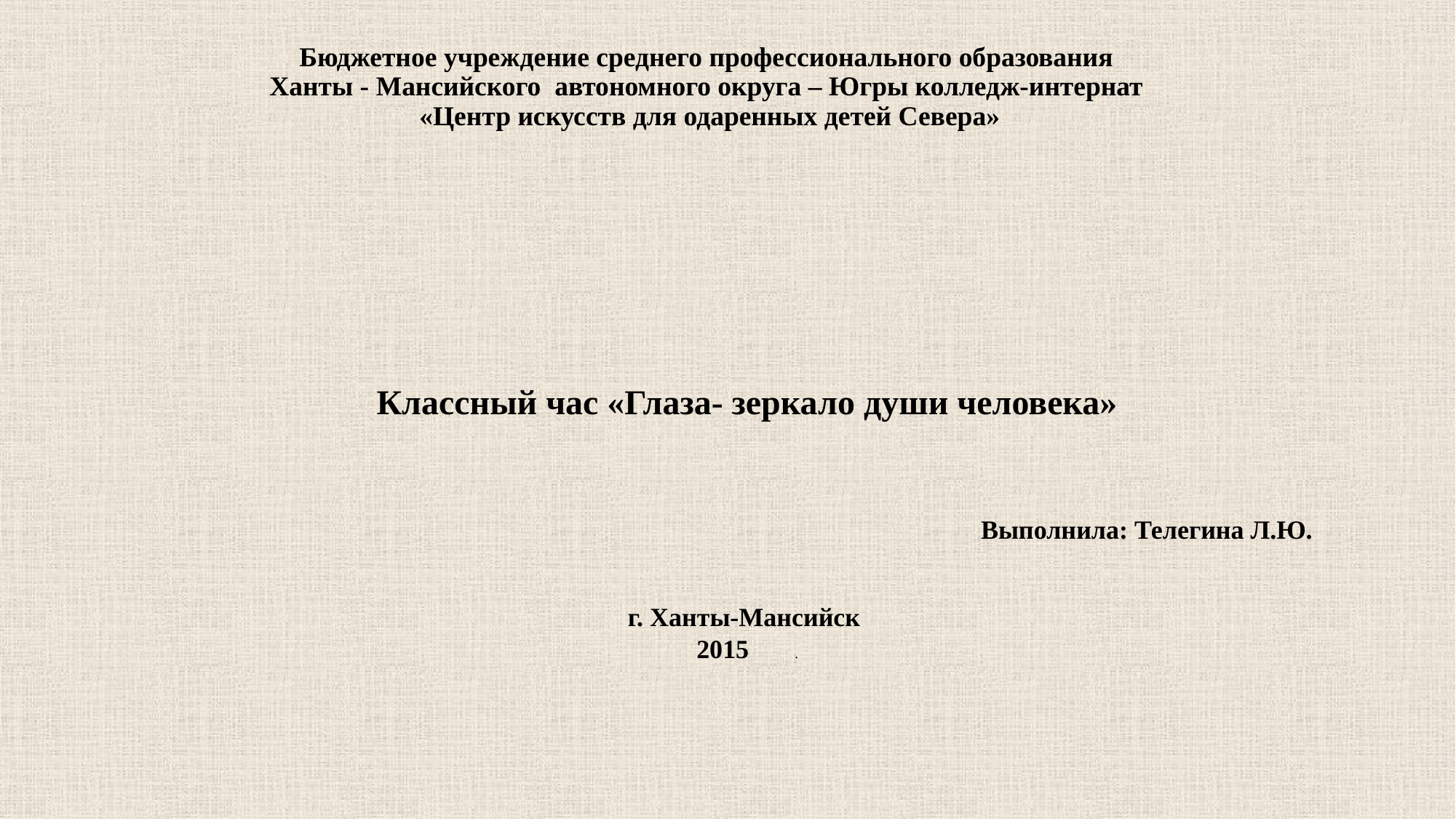

# Бюджетное учреждение среднего профессионального образования Ханты - Мансийского  автономного округа – Югры колледж-интернат «Центр искусств для одаренных детей Севера»

Классный час «Глаза- зеркало души человека»

                                                                                                                          Выполнила: Телегина Л.Ю.

г. Ханты-Мансийск
2015       .